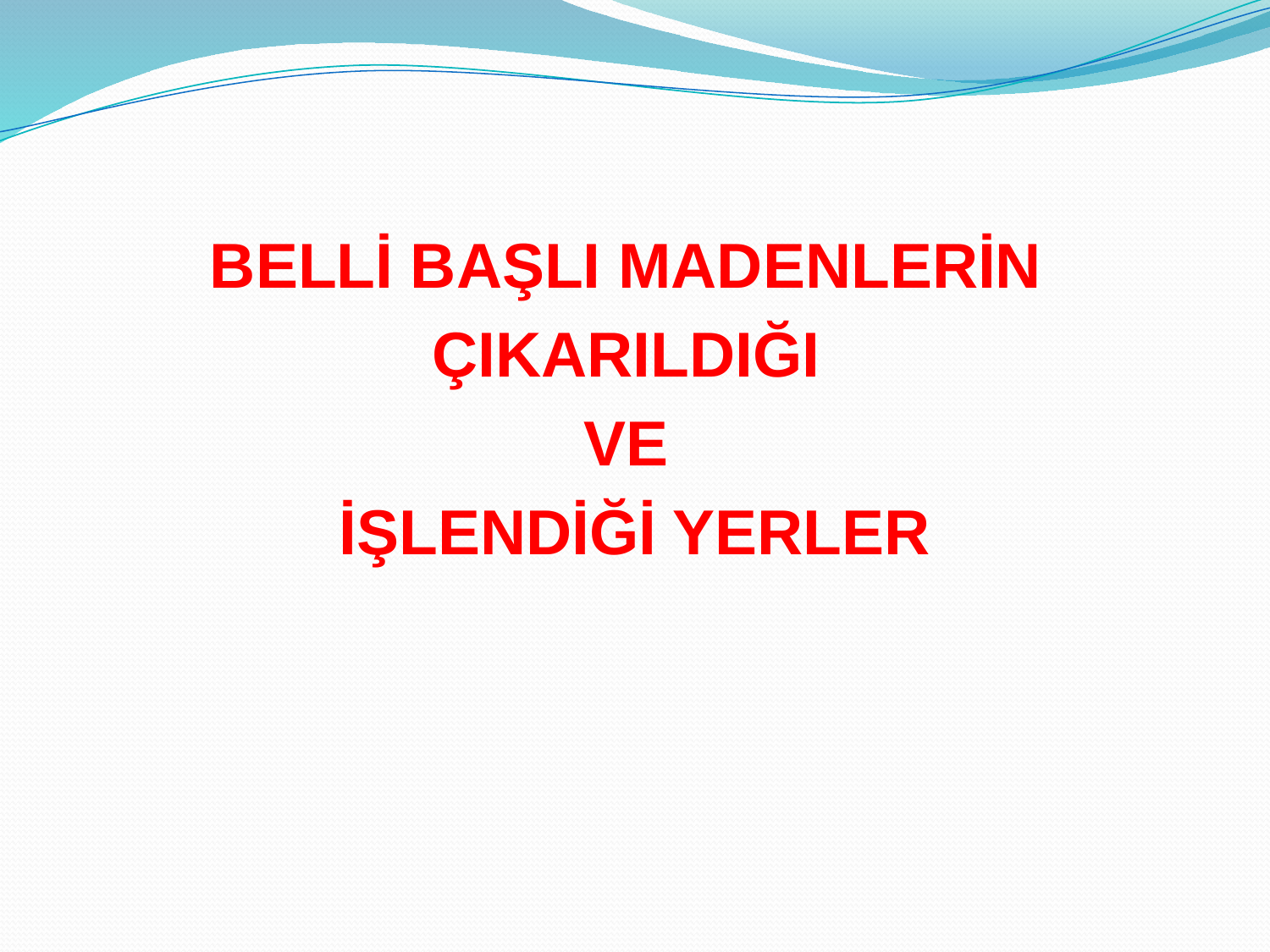

BELLİ BAŞLI MADENLERİN
ÇIKARILDIĞI
VE
İŞLENDİĞİ YERLER